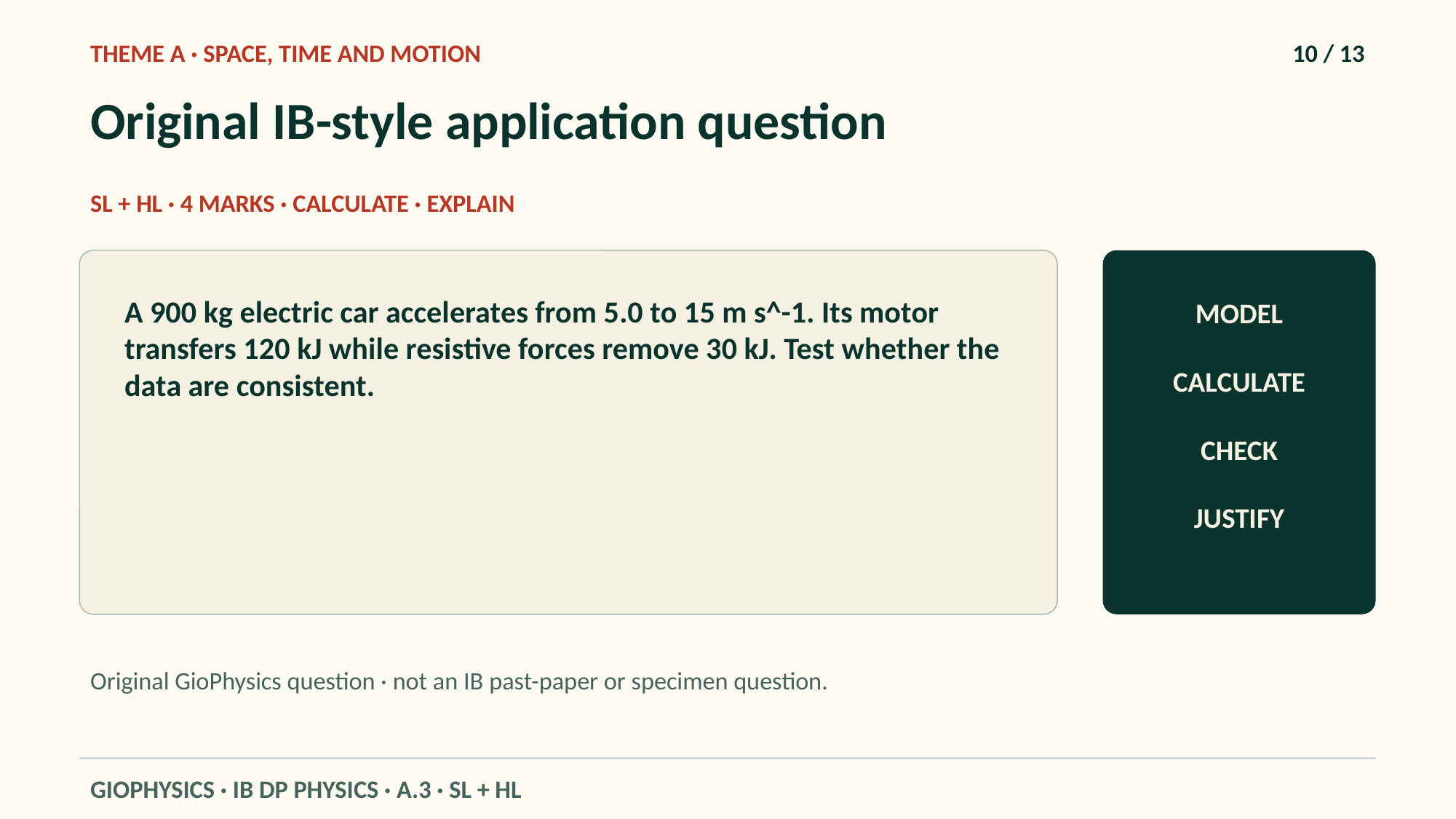

THEME A · SPACE, TIME AND MOTION
10 / 13
Original IB-style application question
SL + HL · 4 MARKS · CALCULATE · EXPLAIN

A 900 kg electric car accelerates from 5.0 to 15 m s^-1. Its motor transfers 120 kJ while resistive forces remove 30 kJ. Test whether the data are consistent.
MODEL

CALCULATE

CHECK

JUSTIFY
Original GioPhysics question · not an IB past-paper or specimen question.

GIOPHYSICS · IB DP PHYSICS · A.3 · SL + HL